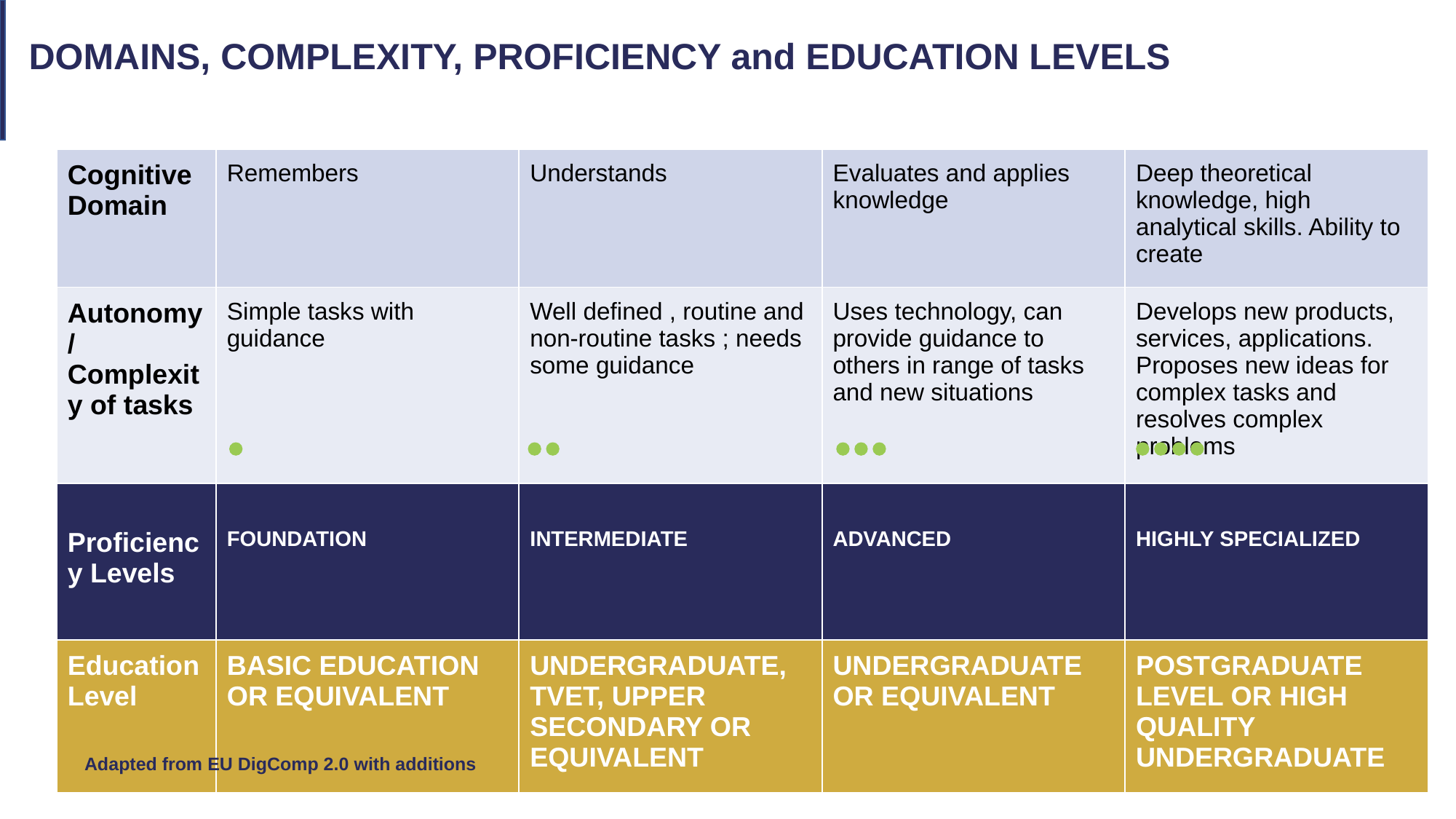

DOMAINS, COMPLEXITY, PROFICIENCY and EDUCATION LEVELS
| Cognitive Domain | Remembers | Understands | Evaluates and applies knowledge | Deep theoretical knowledge, high analytical skills. Ability to create |
| --- | --- | --- | --- | --- |
| Autonomy/ Complexity of tasks | Simple tasks with guidance | Well defined , routine and non-routine tasks ; needs some guidance | Uses technology, can provide guidance to others in range of tasks and new situations | Develops new products, services, applications. Proposes new ideas for complex tasks and resolves complex problems |
| Proficiency Levels | FOUNDATION | INTERMEDIATE | ADVANCED | HIGHLY SPECIALIZED |
| Education Level | BASIC EDUCATION OR EQUIVALENT | UNDERGRADUATE, TVET, UPPER SECONDARY OR EQUIVALENT | UNDERGRADUATE OR EQUIVALENT | POSTGRADUATE LEVEL OR HIGH QUALITY UNDERGRADUATE |

Adapted from EU DigComp 2.0 with additions